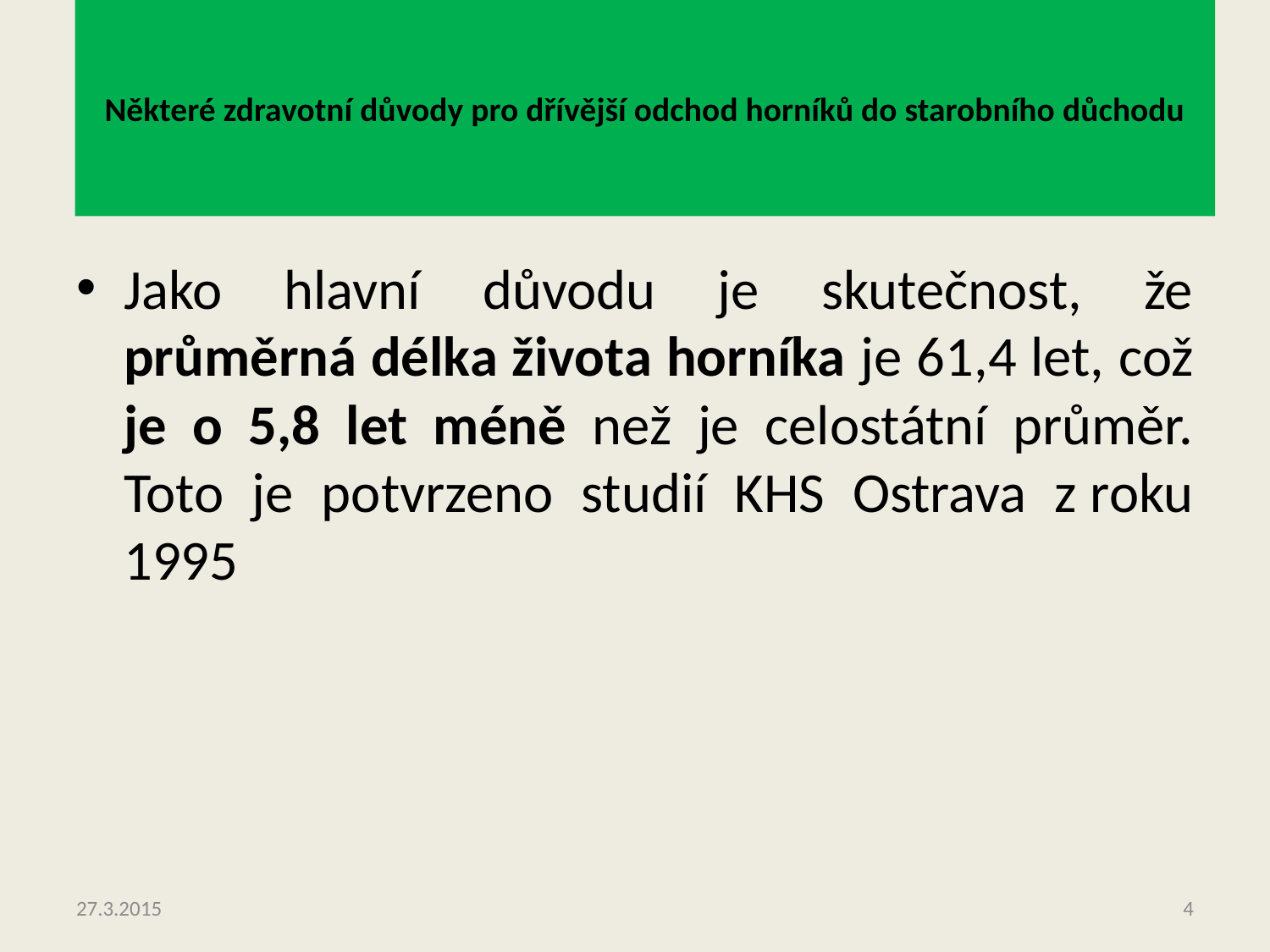

# Některé zdravotní důvody pro dřívější odchod horníků do starobního důchodu
Jako hlavní důvodu je skutečnost, že průměrná délka života horníka je 61,4 let, což je o 5,8 let méně než je celostátní průměr. Toto je potvrzeno studií KHS Ostrava z roku 1995

27.3.2015
4